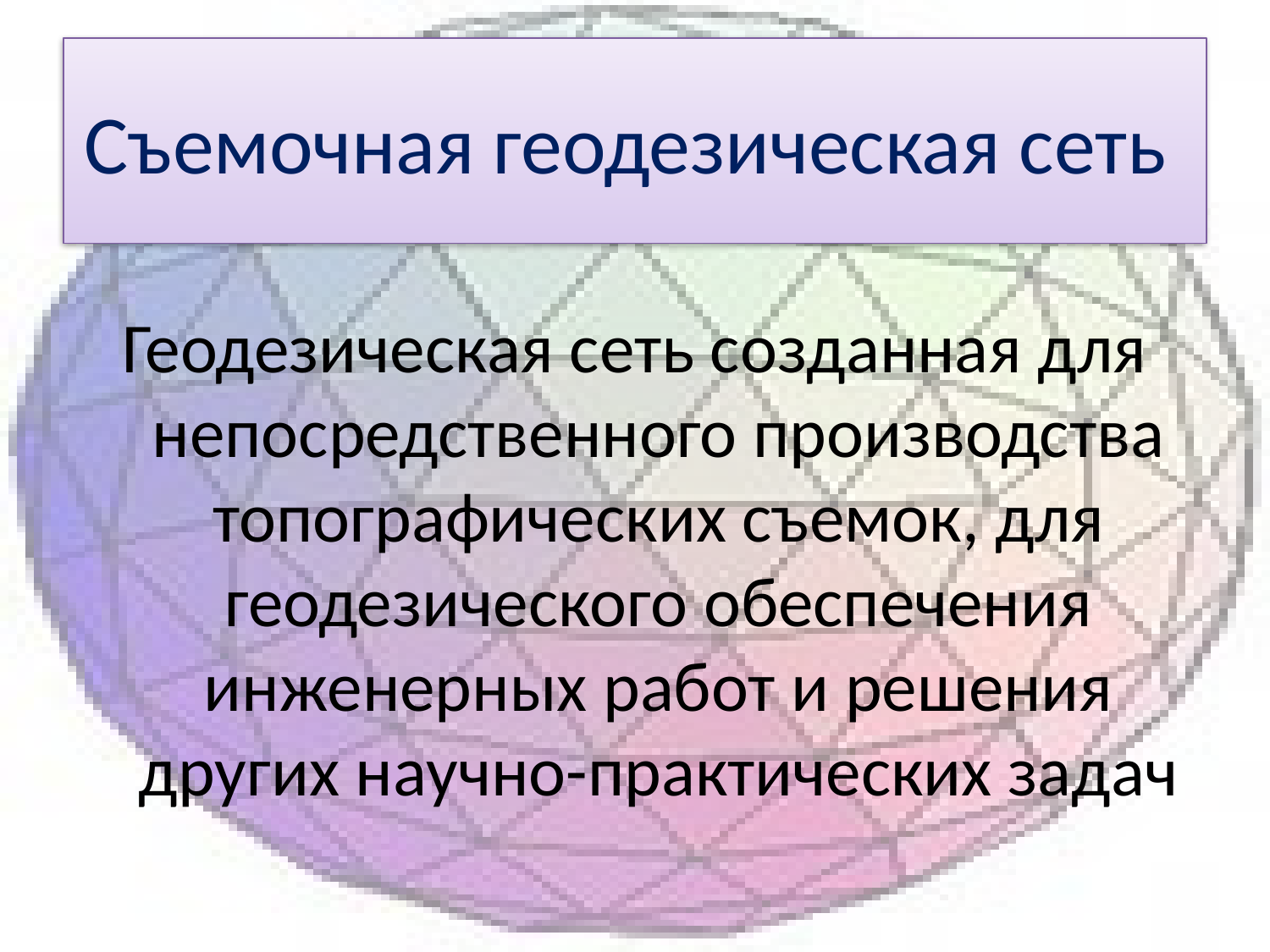

# Съемочная геодезическая сеть
Геодезическая сеть созданная для непосредственного производства топографических съемок, для геодезического обеспечения инженерных работ и решения других научно-практических задач